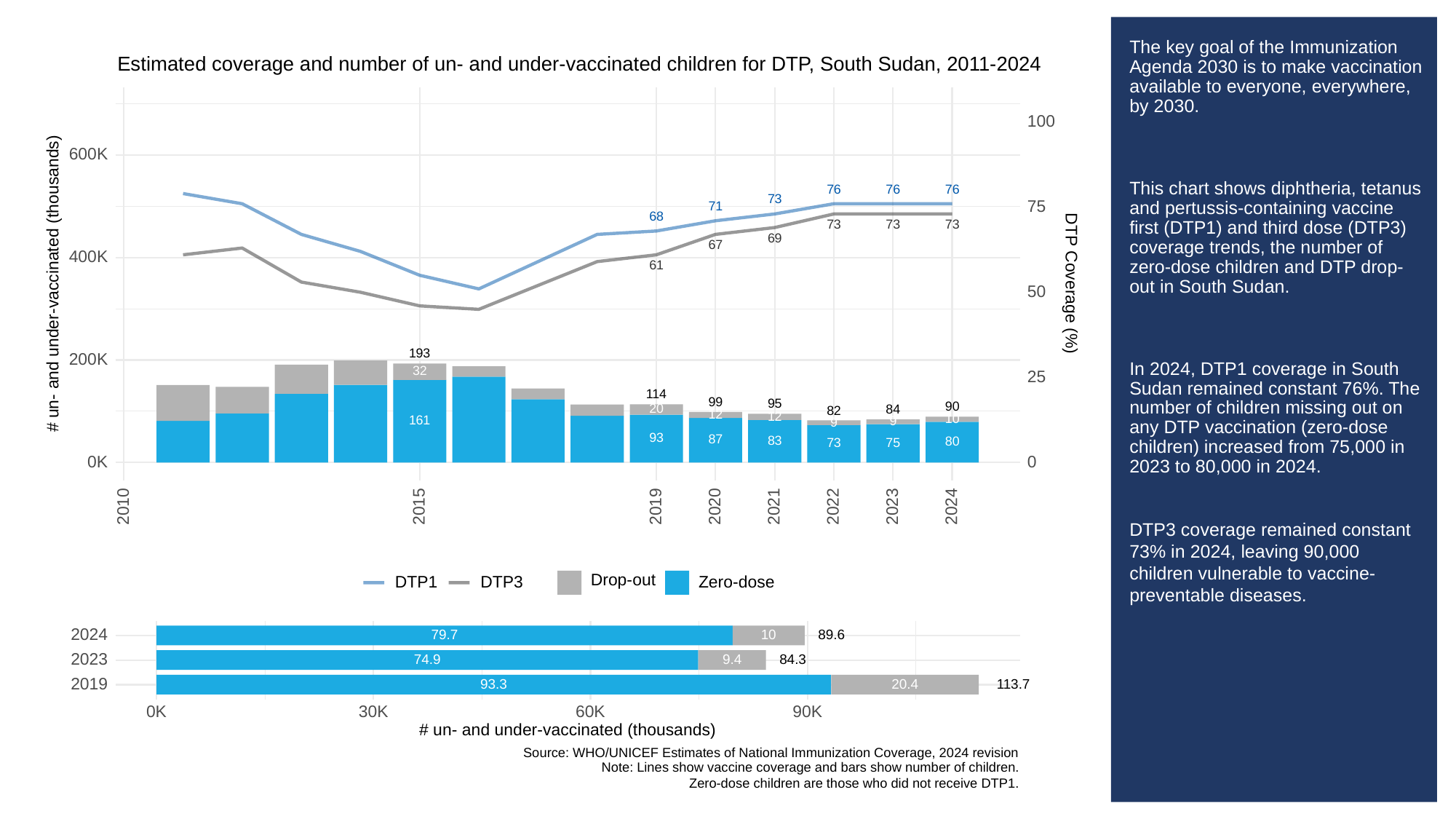

# The key goal of the Immunization Agenda 2030 is to make vaccination available to everyone, everywhere, by 2030.

This chart shows diphtheria, tetanus and pertussis-containing vaccine first (DTP1) and third dose (DTP3) coverage trends, the number of zero-dose children and DTP drop-out in South Sudan.

In 2024, DTP1 coverage in South Sudan remained constant 76%. The number of children missing out on any DTP vaccination (zero-dose children) increased from 75,000 in 2023 to 80,000 in 2024.

DTP3 coverage remained constant 73% in 2024, leaving 90,000 children vulnerable to vaccine-preventable diseases.

Estimated coverage and number of un- and under-vaccinated children for DTP, South Sudan, 2011-2024

100
600K

76
76
76

73
75
71

68

73
73
73
69
67
400K

61
# un- and under-vaccinated (thousands)
DTP Coverage (%)
50

193
200K

32
25

114

99

95
90

20
84
82
12

12

10

161

9
9

93
87
83
80
75
73
0K
0

2023
2010
2015
2019
2020
2021
2022
2024

Drop-out
DTP3
Zero-dose
DTP1

2024
79.7
10
89.6

2023
84.3
74.9
9.4

2019
93.3
113.7
20.4

30K
0K
60K
90K
# un- and under-vaccinated (thousands)
Source: WHO/UNICEF Estimates of National Immunization Coverage, 2024 revision
Note: Lines show vaccine coverage and bars show number of children.
Zero-dose children are those who did not receive DTP1.